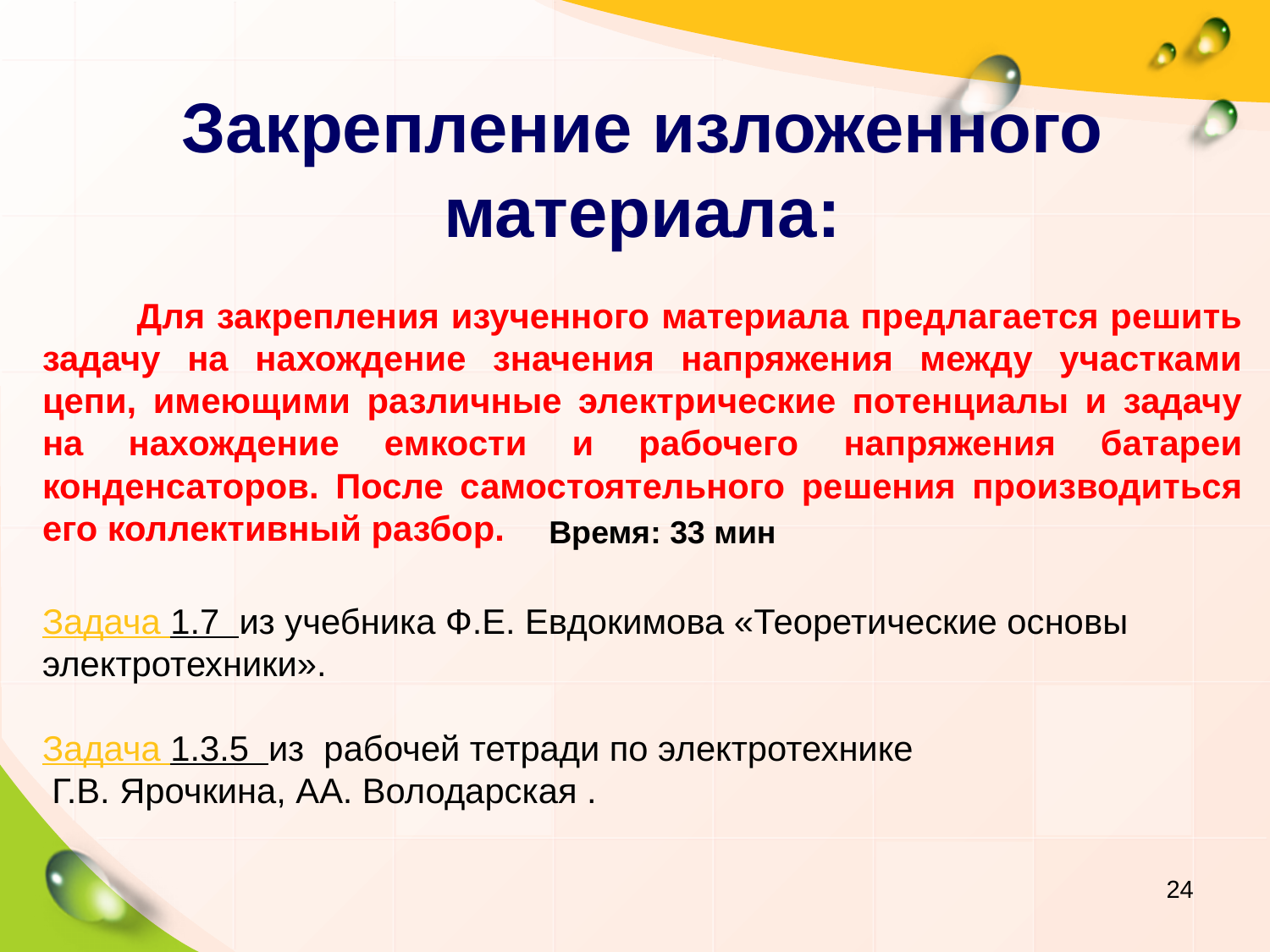

Закрепление изложенного материала:

        Для закрепления изученного материала предлагается решить задачу на нахождение значения напряжения между участками цепи, имеющими различные электрические потенциалы и задачу на нахождение емкости и рабочего напряжения батареи конденсаторов. После самостоятельного решения производиться его коллективный разбор.

Задача 1.7  из учебника Ф.Е. Евдокимова «Теоретические основы электротехники».

Задача 1.3.5  из  рабочей тетради по электротехнике
 Г.В. Ярочкина, АА. Володарская .

Время: 33 мин
24